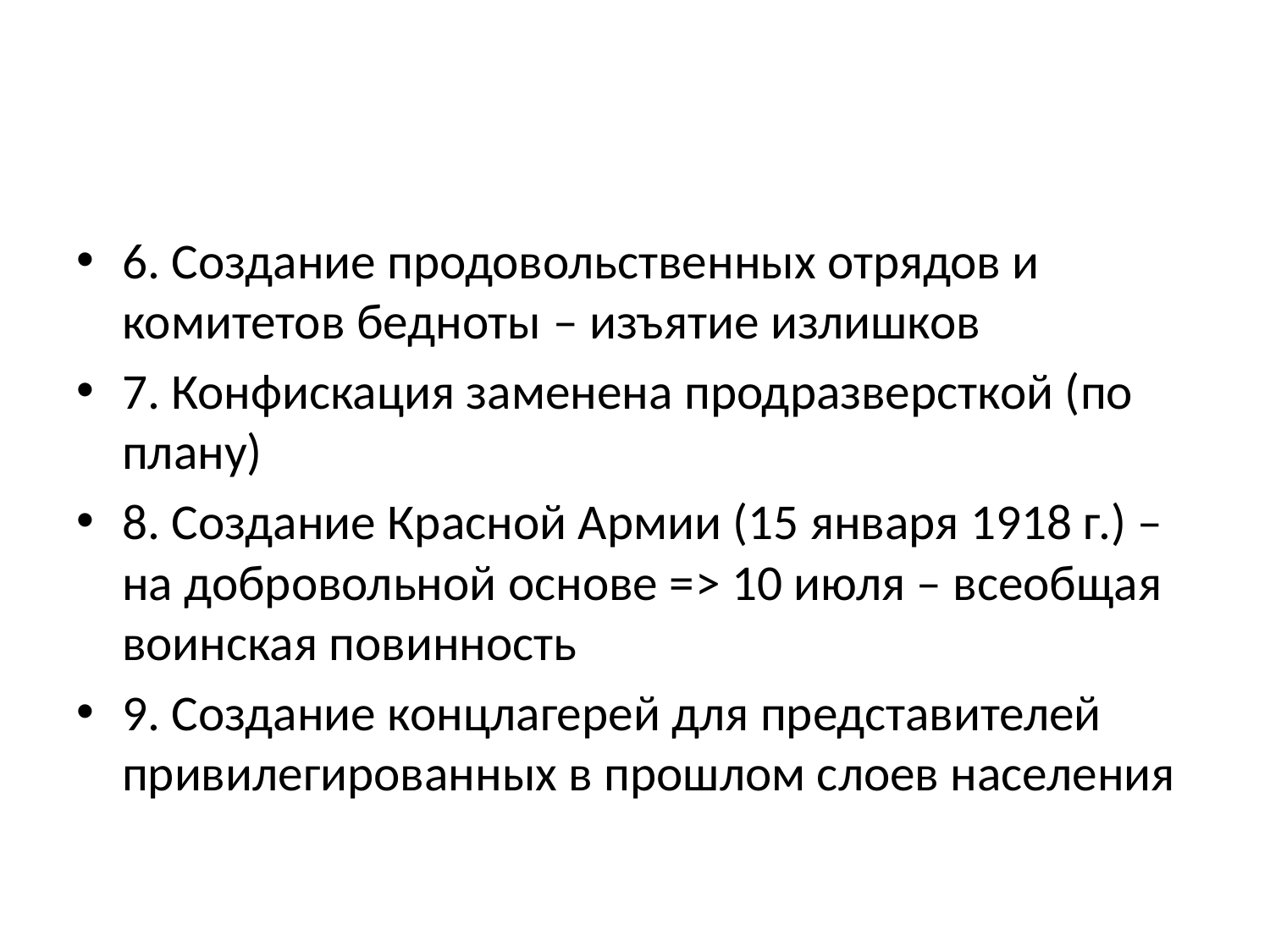

#
6. Создание продовольственных отрядов и комитетов бедноты – изъятие излишков
7. Конфискация заменена продразверсткой (по плану)
8. Создание Красной Армии (15 января 1918 г.) – на добровольной основе => 10 июля – всеобщая воинская повинность
9. Создание концлагерей для представителей привилегированных в прошлом слоев населения